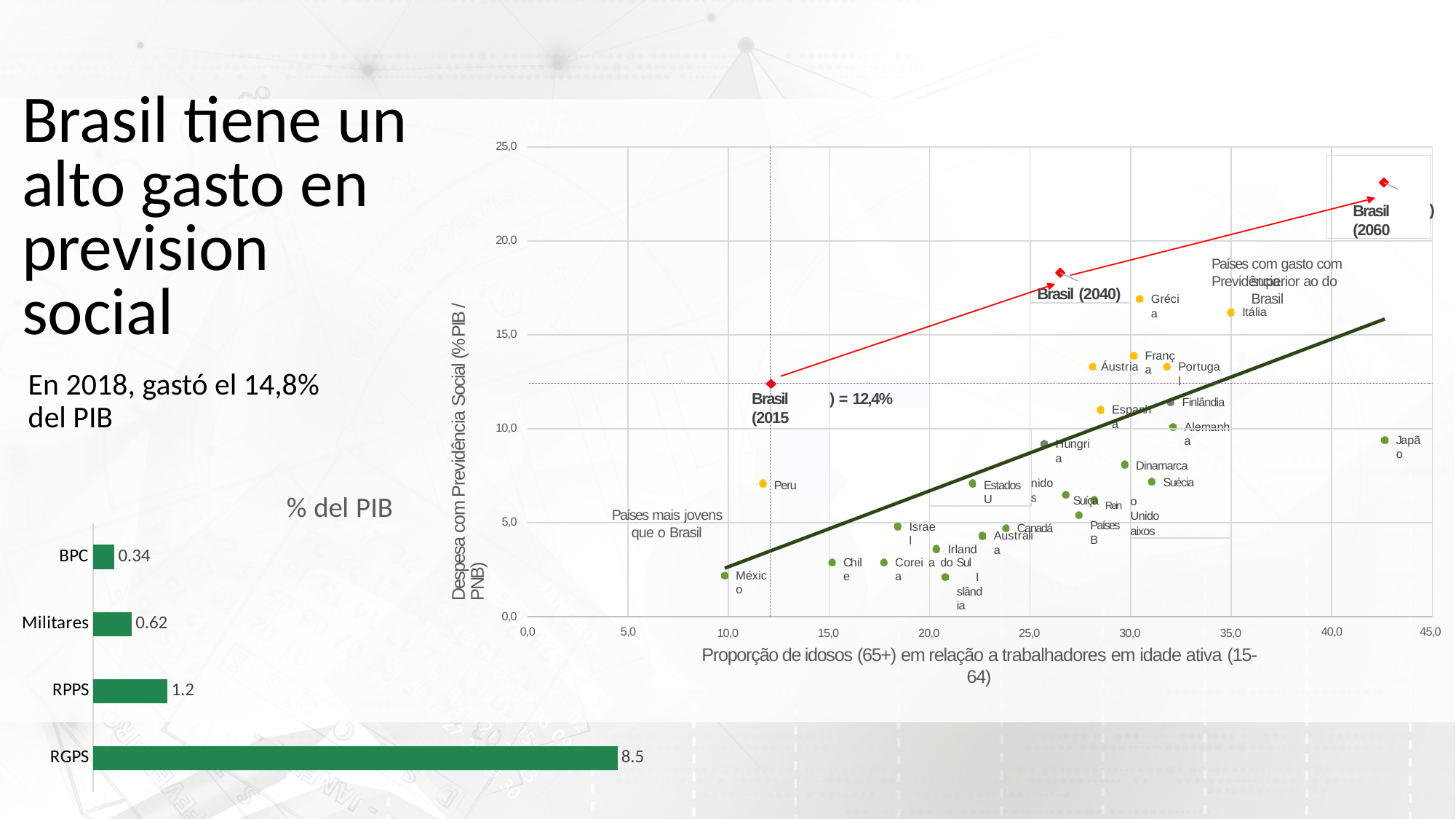

# Brasil tiene un alto gasto en prevision social
25,0

Brasil (2060

)
20,0

Brasil (2040)
Países com gasto com Previdência
Despesa com Previdência Social (% PIB / PNB)

superior ao do Brasil

Grécia

Itália

15,0

França

Áustria
Portugal

En 2018, gastó el 14,8% del PIB

) = 12,4%
Brasil (2015
Finlândia

Espanha

Alemanha
10,0

Estados U

Dinamarca
Suécia
o Unido  aixos

Peru
Japão
Hungria

### Chart: % del PIB

| Category | Série 1 |
|---|---|
| RGPS | 8.5 |
| RPPS | 1.2 |
| Militares | 0.62 |
| BPC | 0.34 |
nidos

Suíça  Rein
Países B

Países mais jovens

5,0
Israel
Canadá
que o Brasil

Austrália

Irlanda  do Sul
Islândia

Chile
Coreia

México

0,0

10,0	15,0	20,0	25,0	30,0	35,0
Proporção de idosos (65+) em relação a trabalhadores em idade ativa (15-64)
45,0
0,0
5,0
40,0